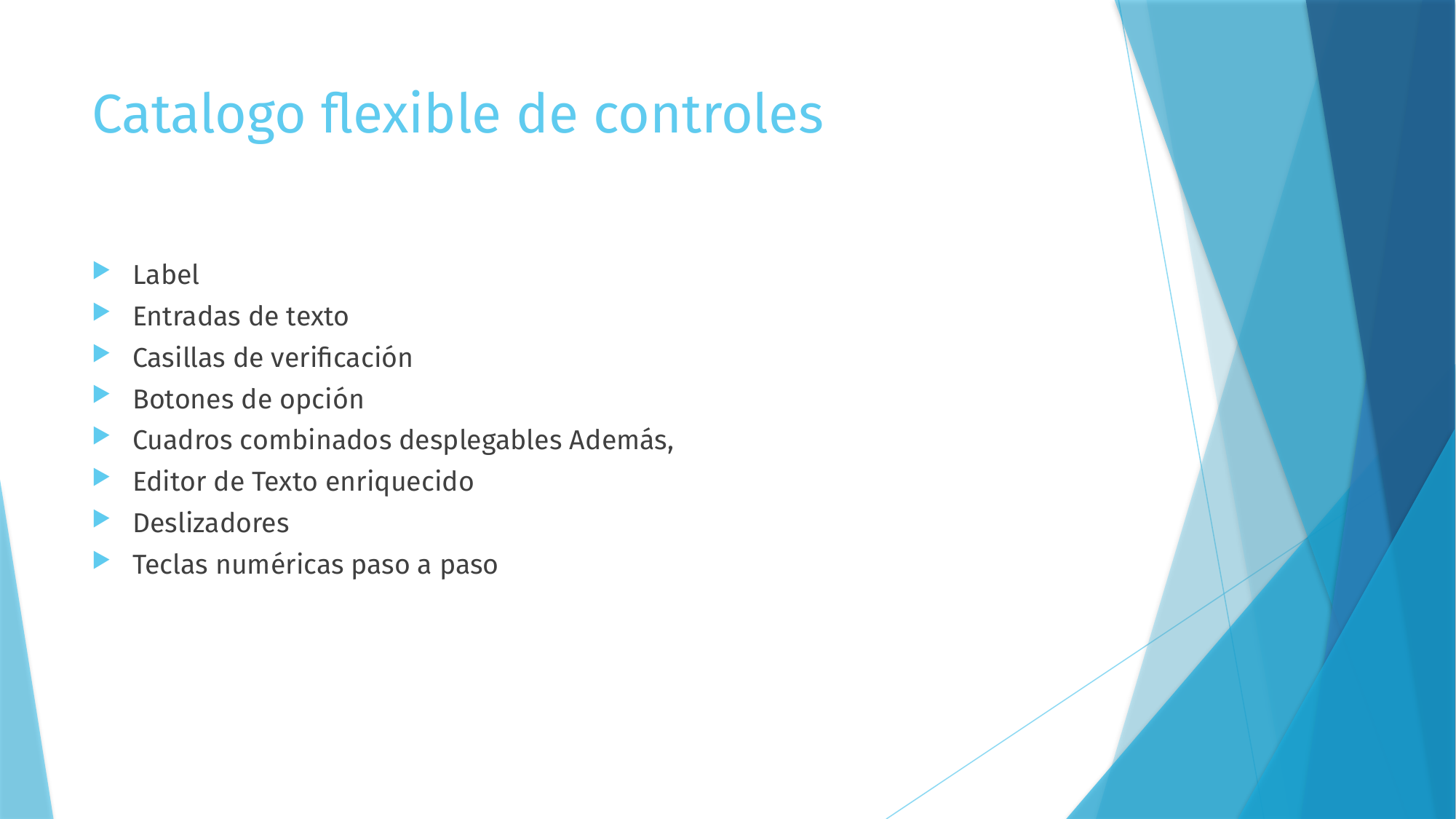

# Catalogo flexible de controles
Label
Entradas de texto
Casillas de verificación
Botones de opción
Cuadros combinados desplegables Además,
Editor de Texto enriquecido
Deslizadores
Teclas numéricas paso a paso